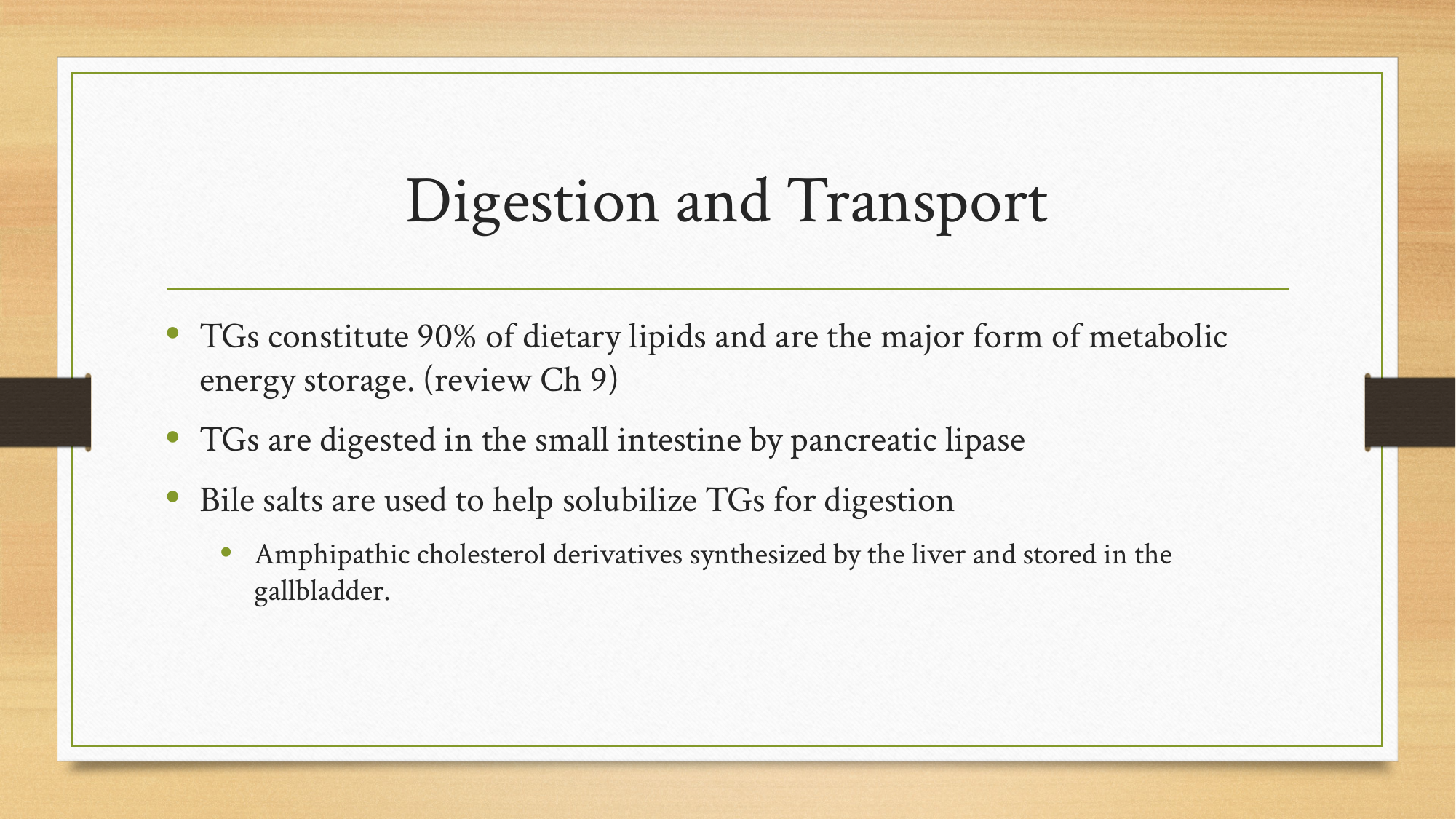

# Digestion and Transport
TGs constitute 90% of dietary lipids and are the major form of metabolic energy storage. (review Ch 9)
TGs are digested in the small intestine by pancreatic lipase
Bile salts are used to help solubilize TGs for digestion
Amphipathic cholesterol derivatives synthesized by the liver and stored in the gallbladder.